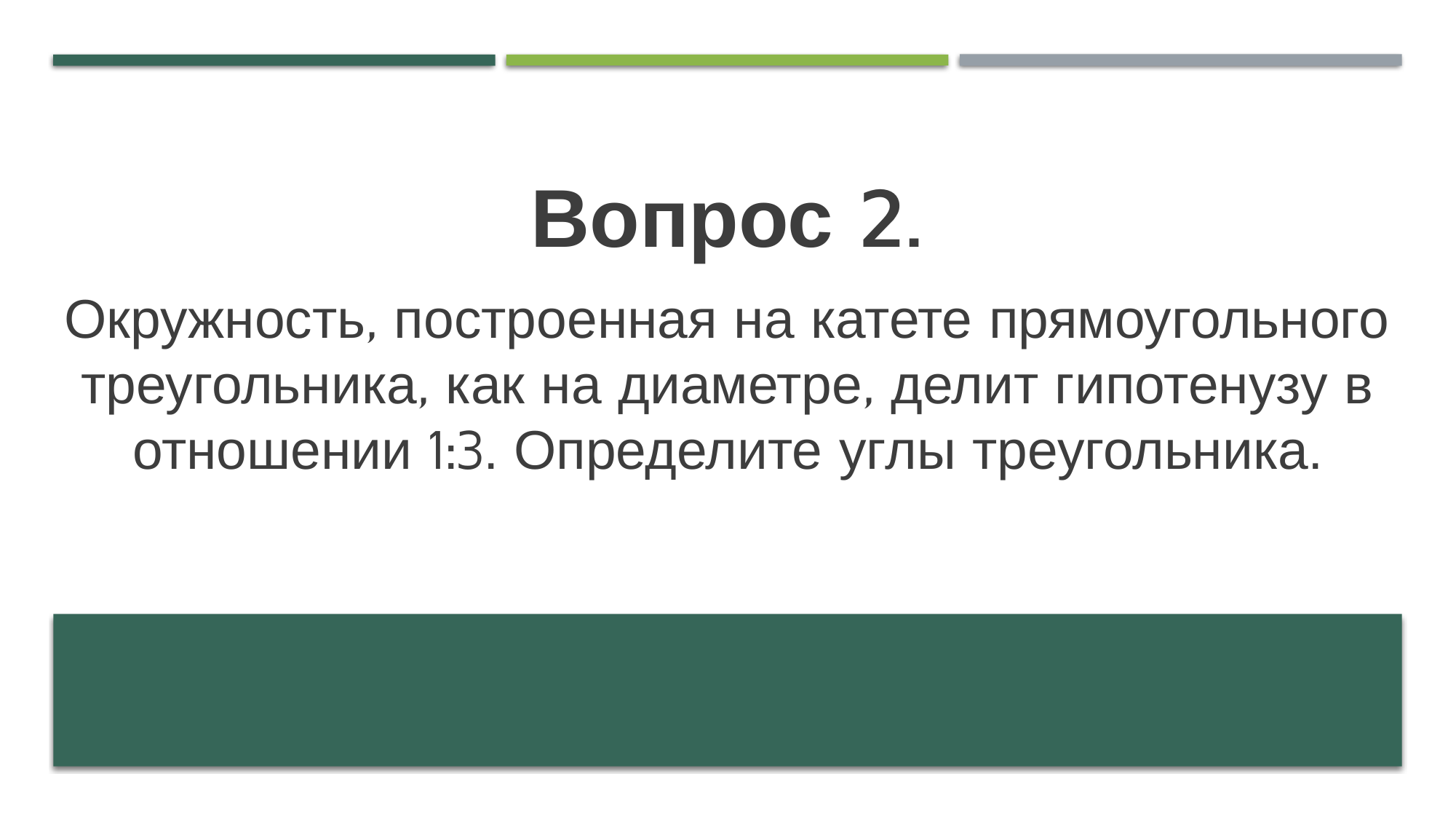

Вопрос 2.
Окружность, построенная на катете прямоугольного треугольника, как на диаметре, делит гипотенузу в отношении 1:3. Определите углы треугольника.
#